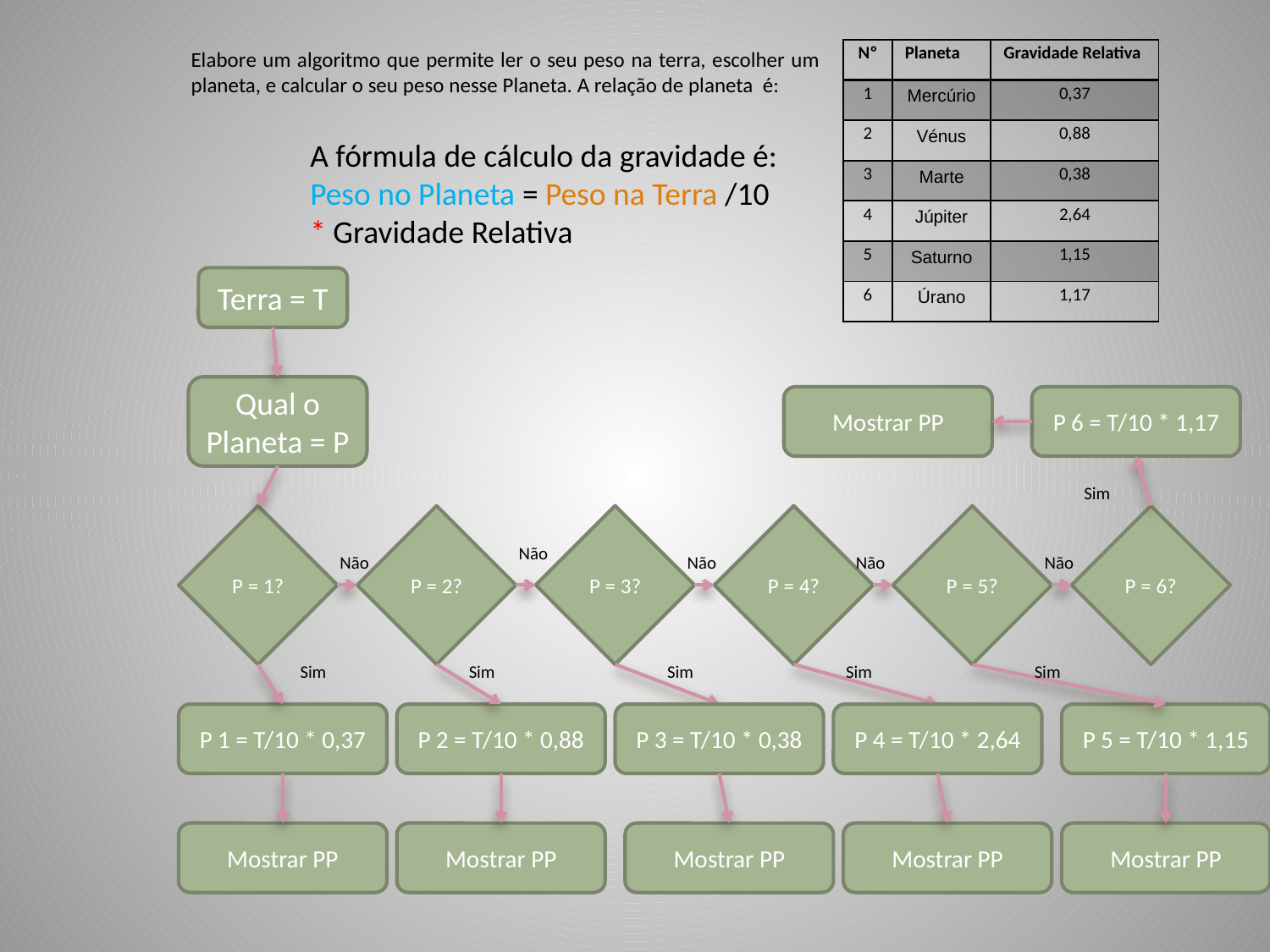

Elabore um algoritmo que permite ler o seu peso na terra, escolher um planeta, e calcular o seu peso nesse Planeta. A relação de planeta  é:
| Nº | Planeta | Gravidade Relativa |
| --- | --- | --- |
| 1 | Mercúrio | 0,37 |
| 2 | Vénus | 0,88 |
| 3 | Marte | 0,38 |
| 4 | Júpiter | 2,64 |
| 5 | Saturno | 1,15 |
| 6 | Úrano | 1,17 |
A fórmula de cálculo da gravidade é:
Peso no Planeta = Peso na Terra /10 * Gravidade Relativa
Terra = T
Qual o Planeta = P
Mostrar PP
P 6 = T/10 * 1,17
Sim
P = 1?
P = 2?
P = 3?
P = 4?
P = 5?
P = 6?
Não
Não
Não
Não
Não
Sim
Sim
Sim
Sim
Sim
P 1 = T/10 * 0,37
P 2 = T/10 * 0,88
P 3 = T/10 * 0,38
P 4 = T/10 * 2,64
P 5 = T/10 * 1,15
Mostrar PP
Mostrar PP
Mostrar PP
Mostrar PP
Mostrar PP